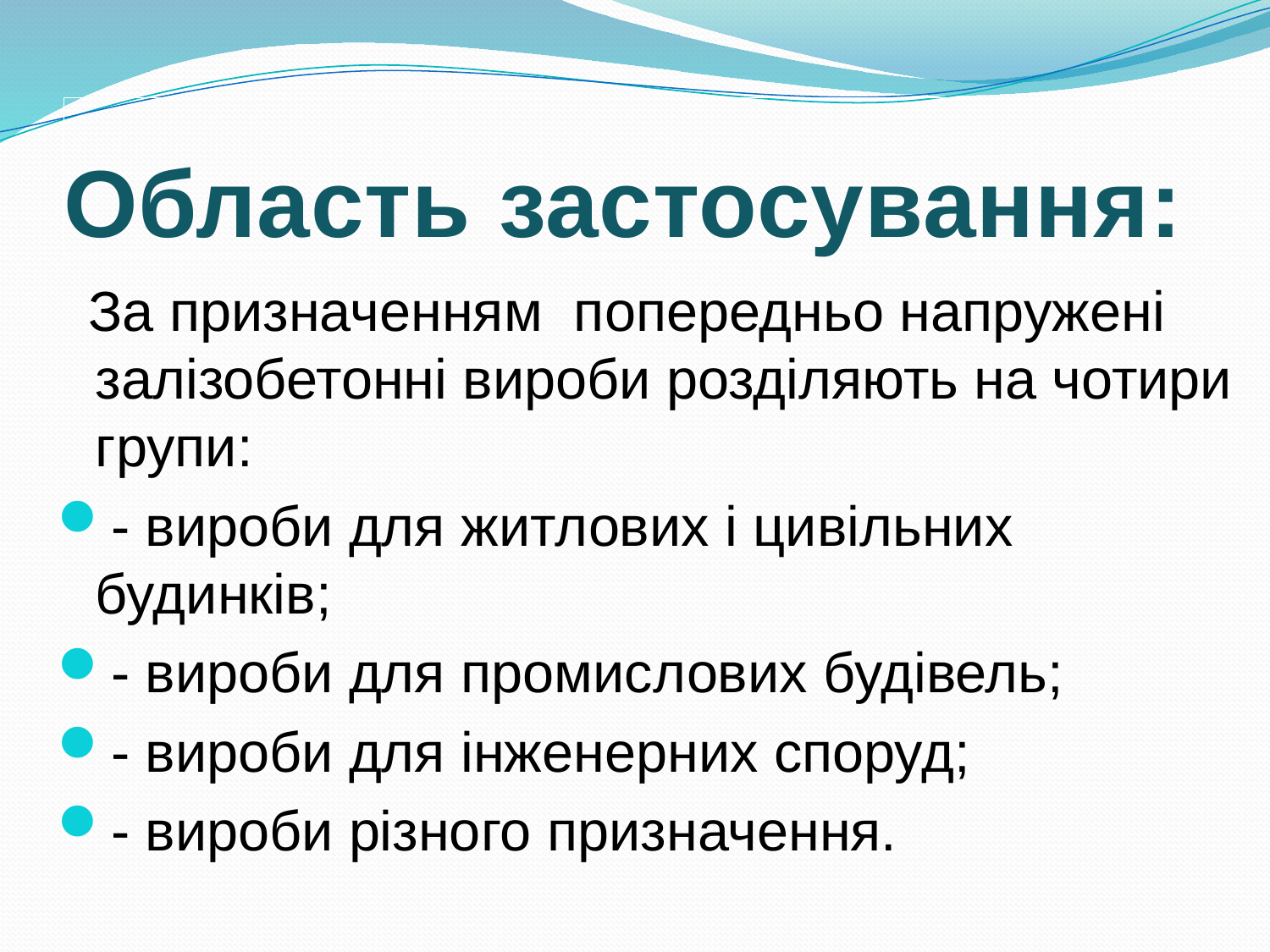

# Область застосування:
  За призначенням  попередньо напружені залізобетонні вироби розділяють на чотири групи:
- вироби для житлових і цивільних будинків;
- вироби для промислових будівель;
- вироби для інженерних споруд;
- вироби різного призначення.